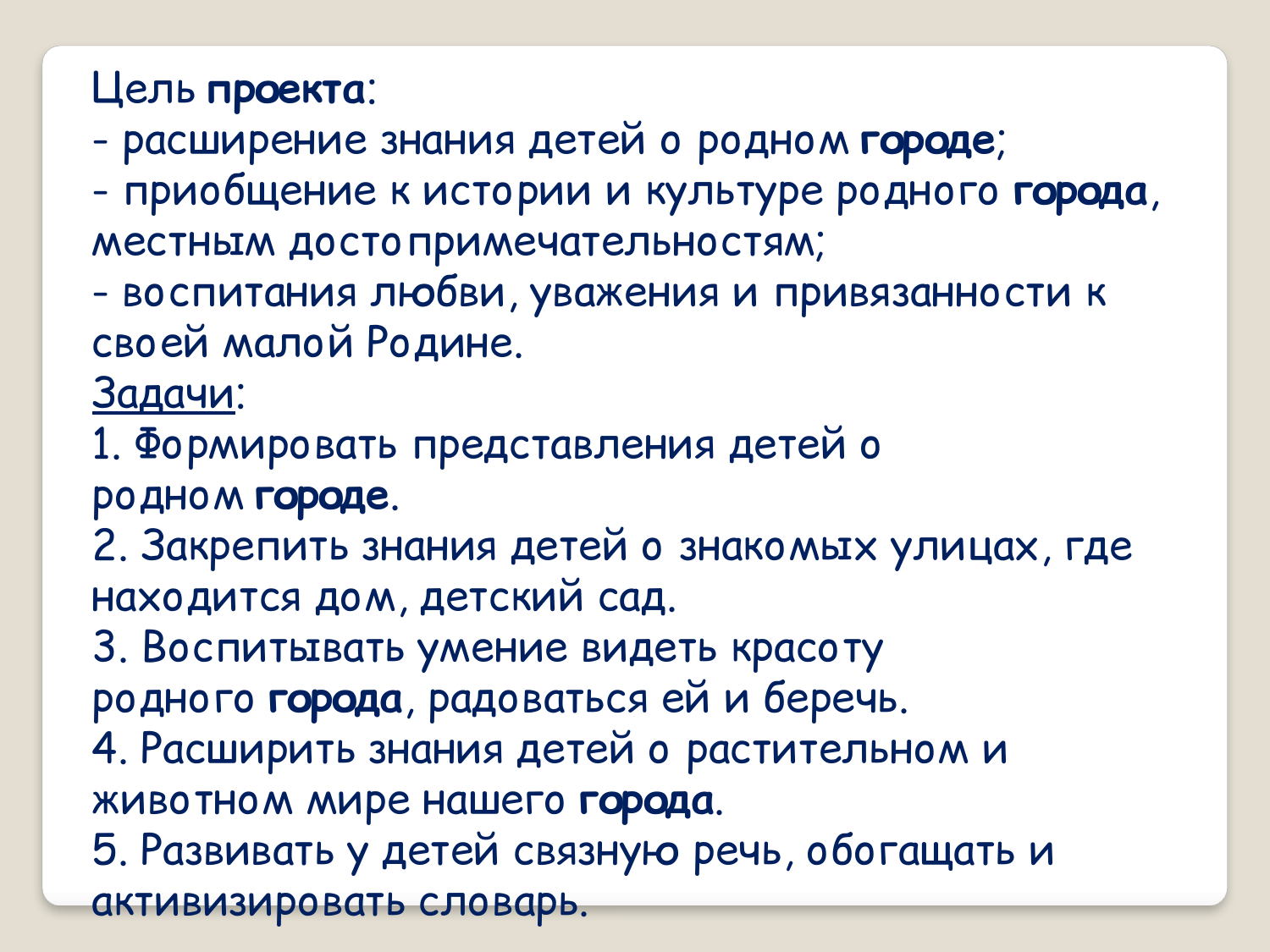

Цель проекта:
- расширение знания детей о родном городе;
- приобщение к истории и культуре родного города, местным достопримечательностям;
- воспитания любви, уважения и привязанности к своей малой Родине.
Задачи:
1. Формировать представления детей о родном городе.
2. Закрепить знания детей о знакомых улицах, где находится дом, детский сад.
3. Воспитывать умение видеть красоту родного города, радоваться ей и беречь.
4. Расширить знания детей о растительном и животном мире нашего города.
5. Развивать у детей связную речь, обогащать и активизировать словарь.